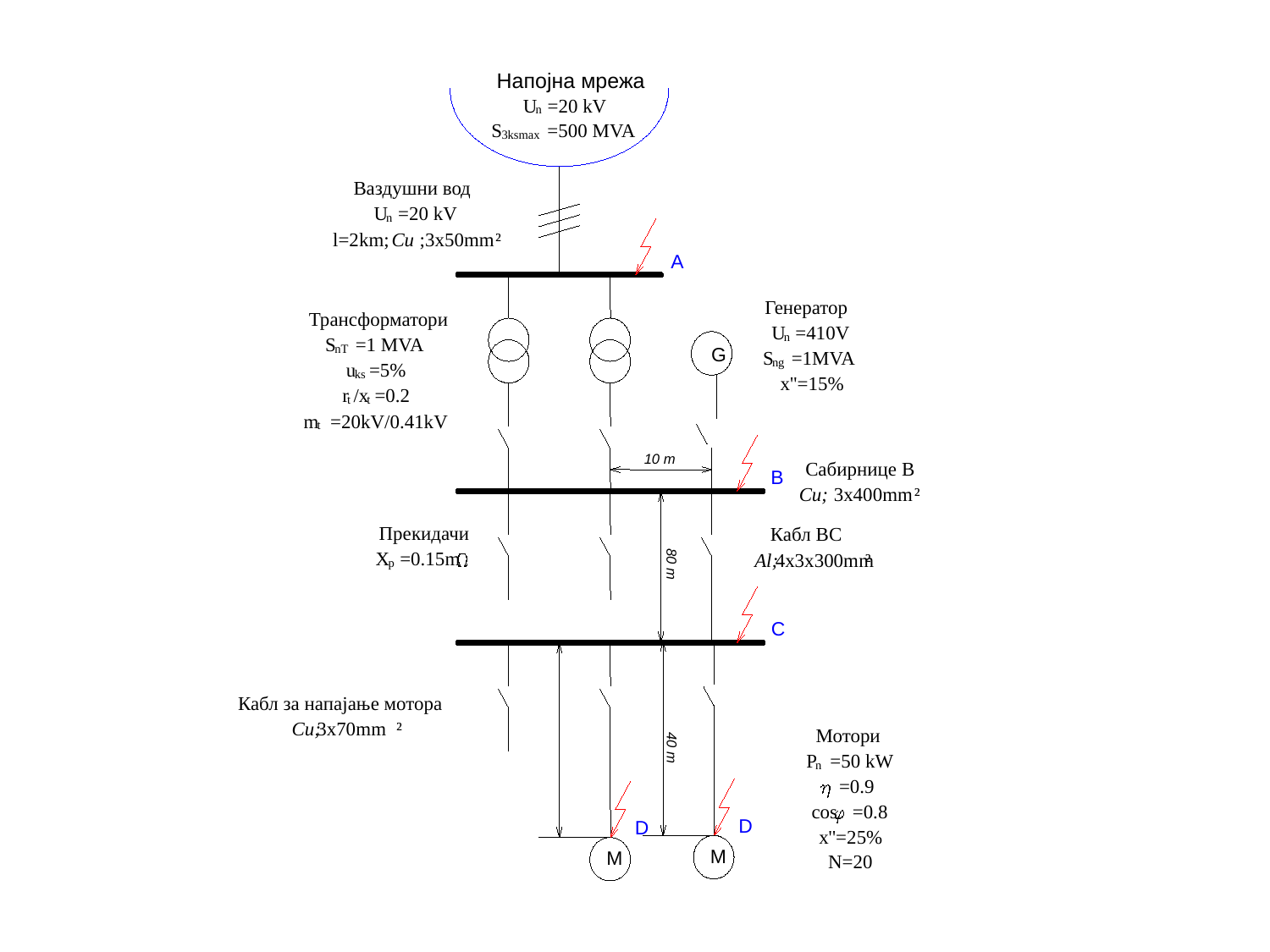

Напојна мрежа

U
=20 kV
n
S
=500 MVA
3ksmax

Ваздушни вод
U
=20 kV

n

l=2km;
Cu
;3x50mm
²

A

Генератор
Трансформатори

U
=410V
n

S
=1 MVA

nT
G
S
=1MVA
ng
u
=5%
ks
x''=15%

r
/x
=0.2
t
t
m
=20kV/0.41kV
t

10 m
Сабирнице B

B

Cu;
3x400mm
²

Прекидачи
Кабл BC

X
=0.15m
Al;
4x3x300mm
²

80 m
p

C

D

M

Кабл за напајање мотора
Cu;
3x70mm
²

Мотори
P
=50 kW
n
=0.9

cos
=0.8

x''=25%
N=20
40 m

D

M